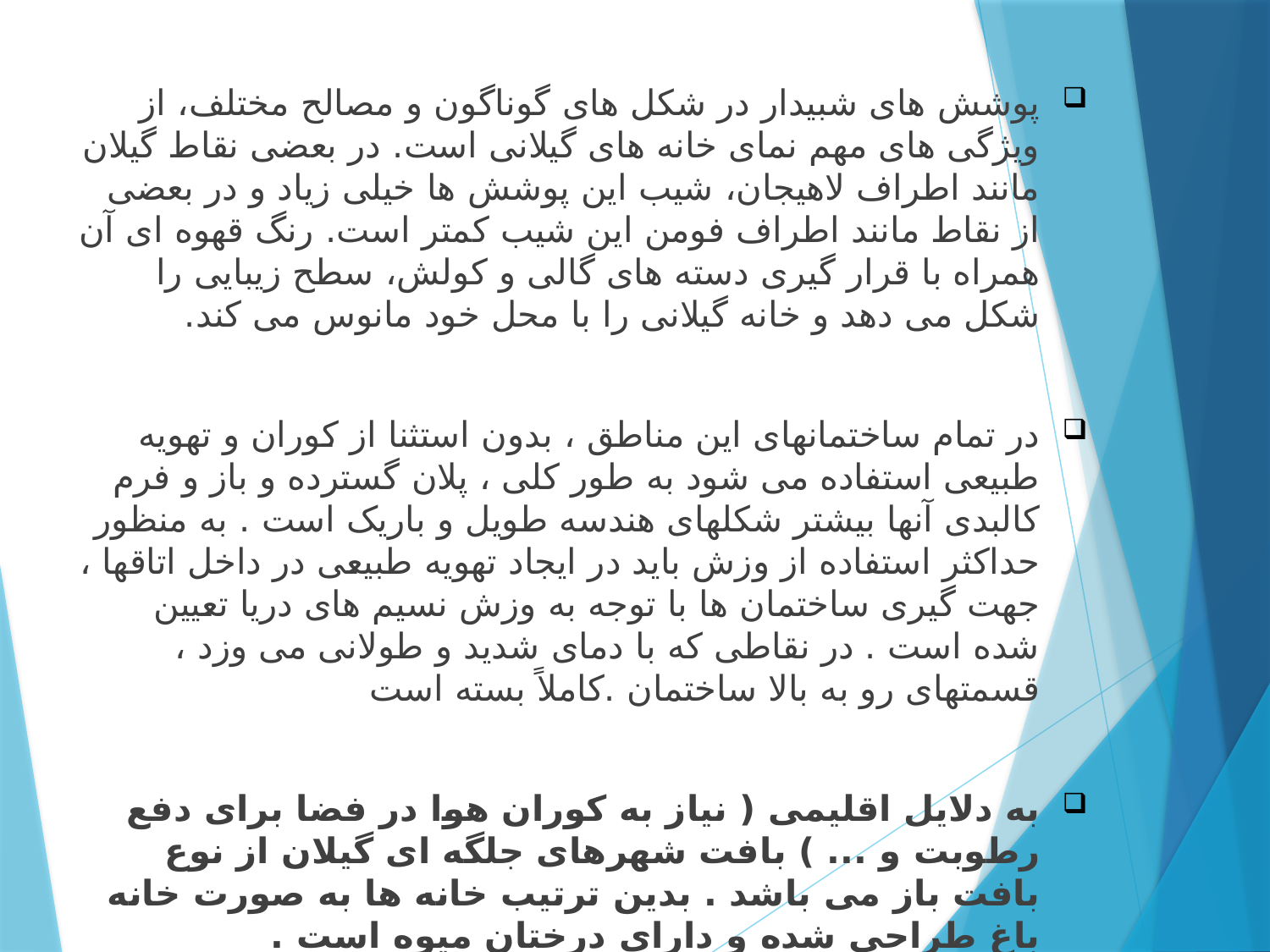

پوشش های شبیدار در شکل های گوناگون و مصالح مختلف، از ویژگی های مهم نمای خانه های گیلانی است. در بعضی نقاط گیلان مانند اطراف لاهیجان، شیب این پوشش ها خیلی زیاد و در بعضی از نقاط مانند اطراف فومن این شیب کمتر است. رنگ قهوه ای آن همراه با قرار گیری دسته های گالی و کولش، سطح زیبایی را شکل می دهد و خانه گیلانی را با محل خود مانوس می کند.

در تمام ساختمانهای این مناطق ، بدون استثنا از کوران و تهویه طبیعی استفاده می شود به طور کلی ، پلان گسترده و باز و فرم کالبدی آنها بیشتر شکلهای هندسه طویل و باریک است . به منظور حداکثر استفاده از وزش باید در ایجاد تهویه طبیعی در داخل اتاقها ، جهت گیری ساختمان ها با توجه به وزش نسیم های دریا تعیین شده است . در نقاطی که با دمای شدید و طولانی می وزد ، قسمتهای رو به بالا ساختمان .کاملاً بسته است

به دلایل اقلیمی ( نیاز به کوران هوا در فضا برای دفع رطوبت و ... ) بافت شهرهای جلگه ای گیلان از نوع بافت باز می باشد . بدین ترتیب خانه ها به صورت خانه باغ طراحی شده و دارای درختان میوه است .